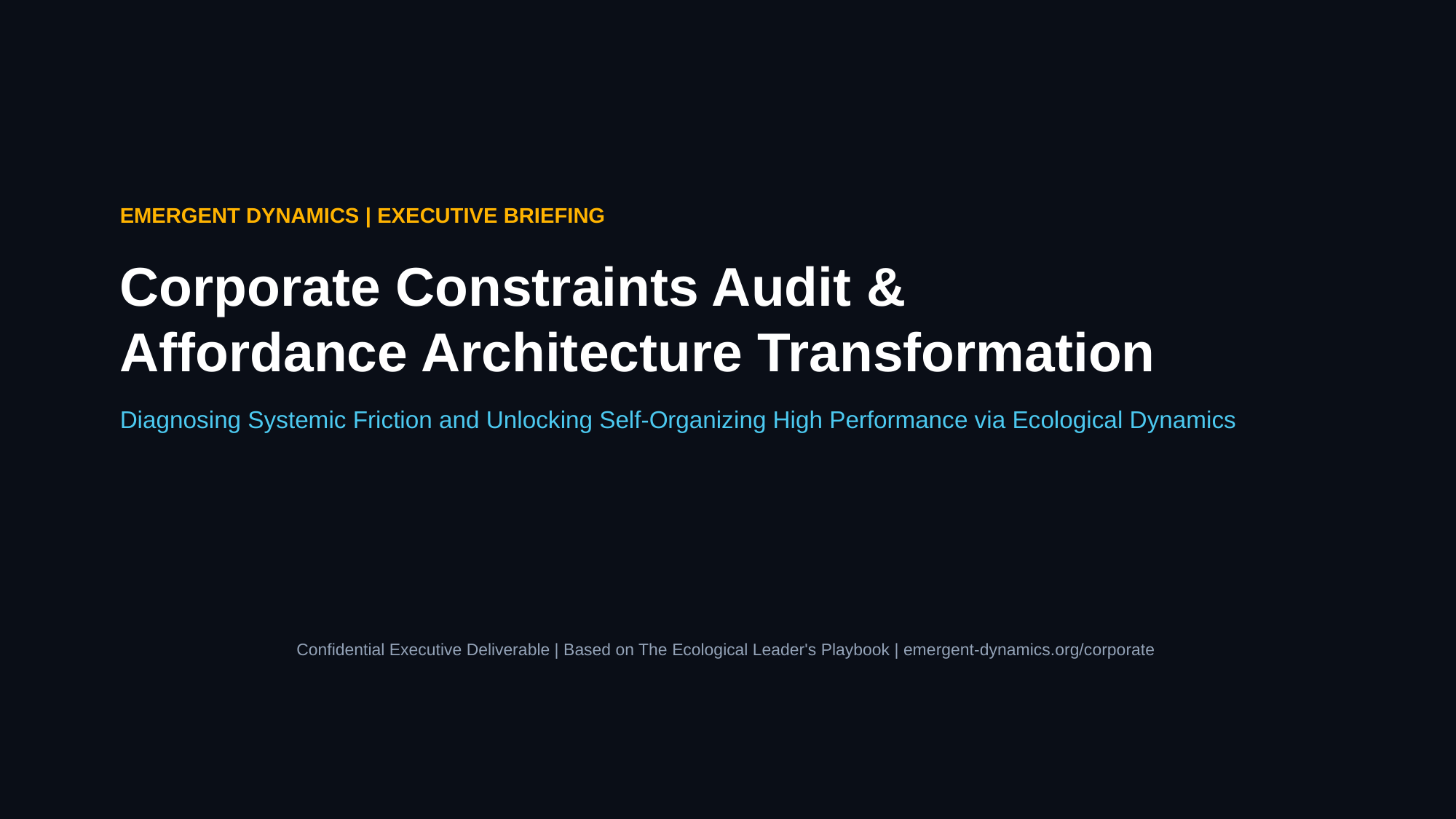

EMERGENT DYNAMICS | EXECUTIVE BRIEFING
Corporate Constraints Audit &
Affordance Architecture Transformation
Diagnosing Systemic Friction and Unlocking Self-Organizing High Performance via Ecological Dynamics
Confidential Executive Deliverable | Based on The Ecological Leader's Playbook | emergent-dynamics.org/corporate